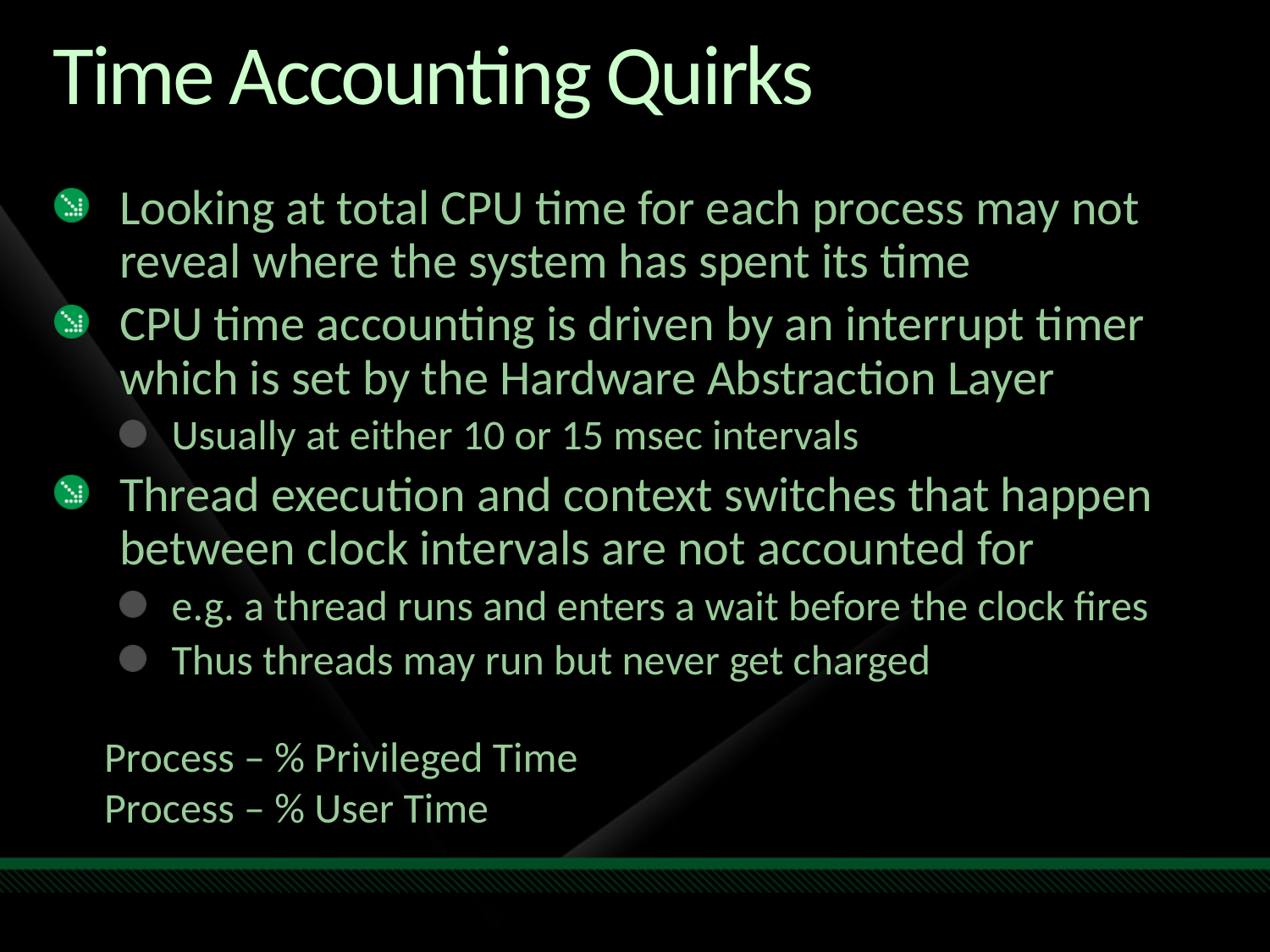

# Time Accounting Quirks
Looking at total CPU time for each process may not reveal where the system has spent its time
CPU time accounting is driven by an interrupt timer which is set by the Hardware Abstraction Layer
Usually at either 10 or 15 msec intervals
Thread execution and context switches that happen between clock intervals are not accounted for
e.g. a thread runs and enters a wait before the clock fires
Thus threads may run but never get charged
Process – % Privileged Time
Process – % User Time